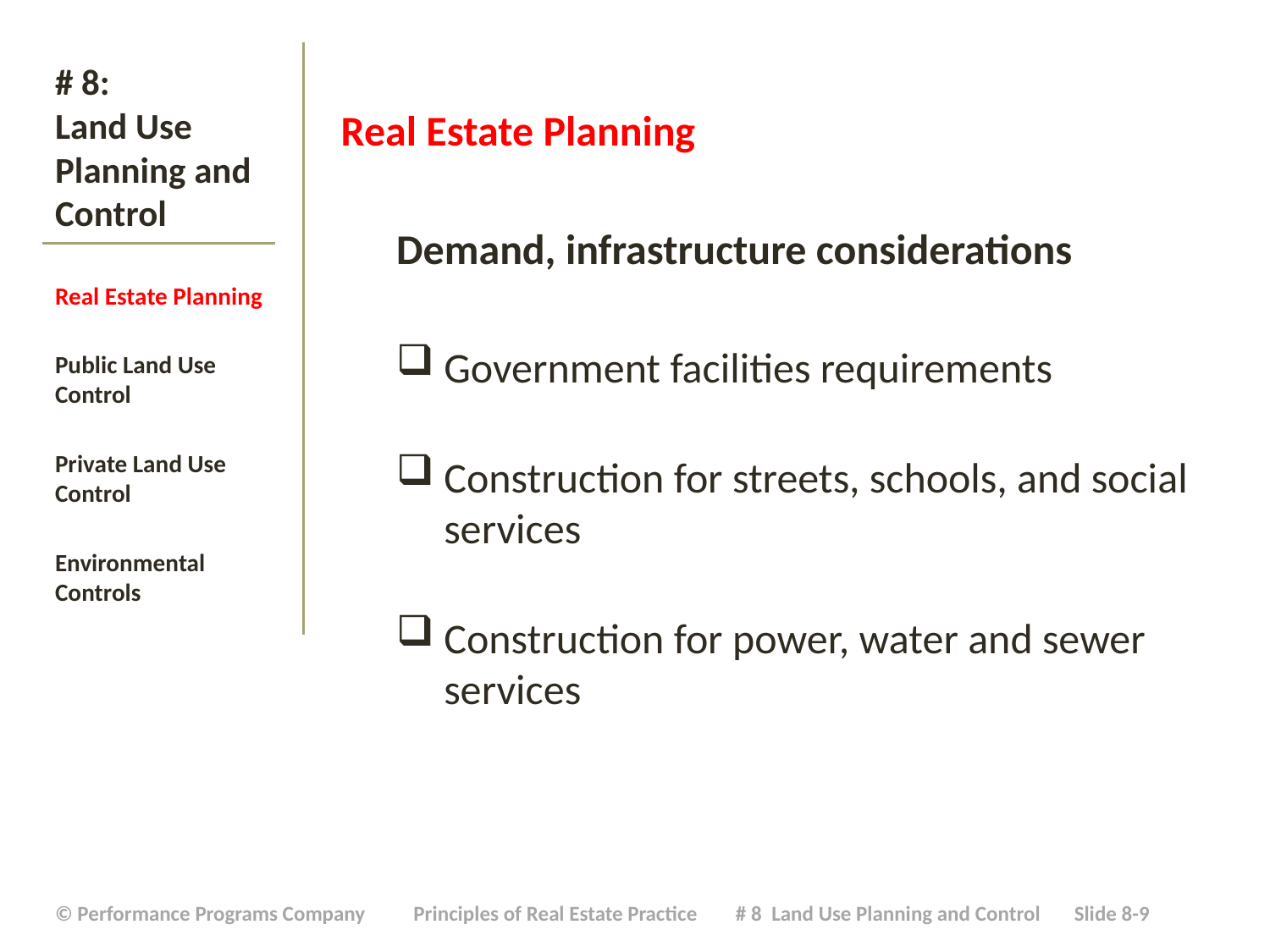

Real Estate Planning

Demand, infrastructure considerations

Government facilities requirements
Construction for streets, schools, and social services
Construction for power, water and sewer services

# # 8: Land Use Planning and Control

Real Estate Planning

Public Land Use Control

Private Land Use Control

Environmental Controls

| © Performance Programs Company Principles of Real Estate Practice # 8 Land Use Planning and Control Slide 8-9 |
| --- |